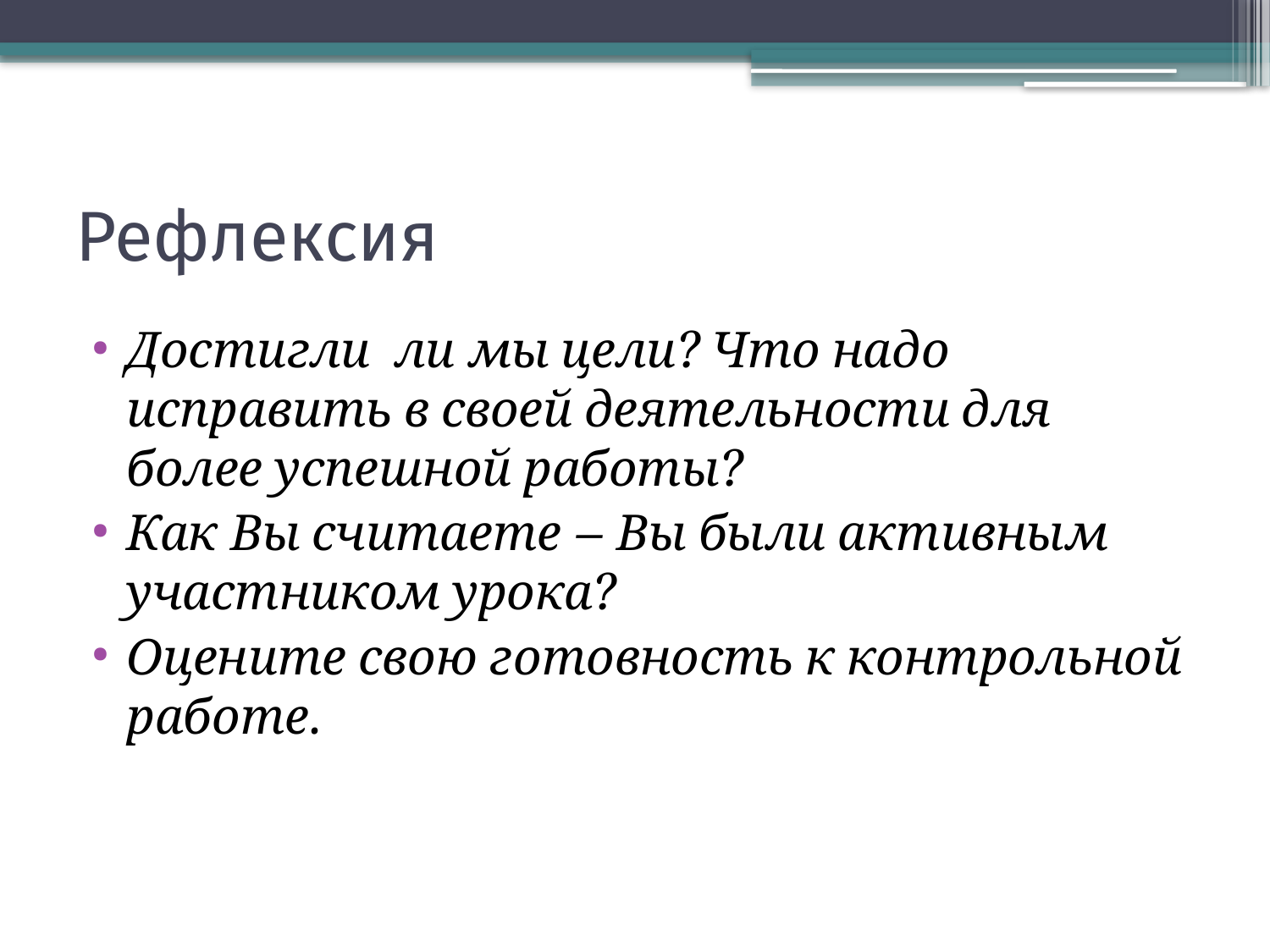

# Рефлексия
Достигли  ли мы цели? Что надо исправить в своей деятельности для более успешной работы?
Как Вы считаете – Вы были активным участником урока?
Оцените свою готовность к контрольной работе.